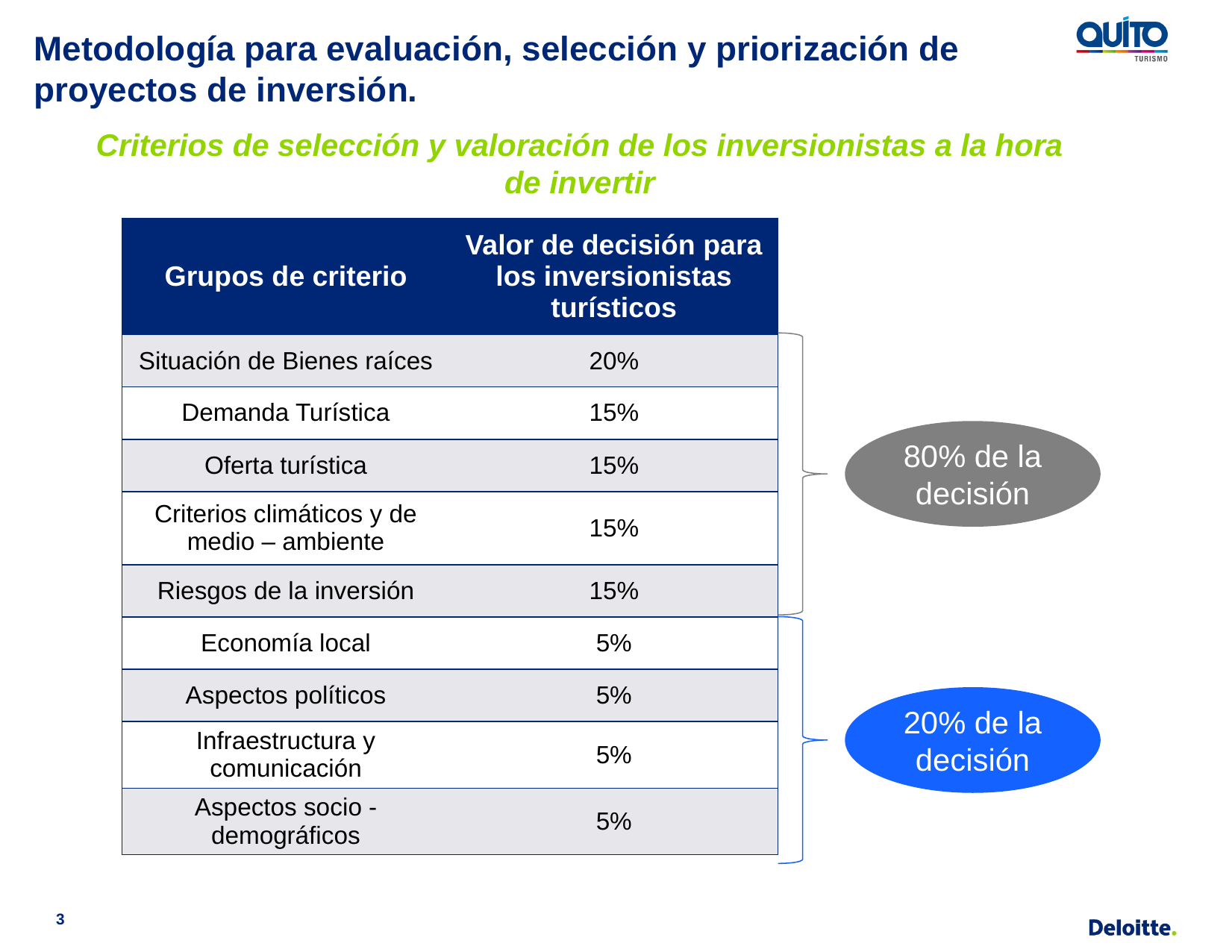

# Metodología para evaluación, selección y priorización de proyectos de inversión.
Criterios de selección y valoración de los inversionistas a la hora de invertir
| Grupos de criterio | Valor de decisión para los inversionistas turísticos |
| --- | --- |
| Situación de Bienes raíces | 20% |
| Demanda Turística | 15% |
| Oferta turística | 15% |
| Criterios climáticos y de medio – ambiente | 15% |
| Riesgos de la inversión | 15% |
| Economía local | 5% |
| Aspectos políticos | 5% |
| Infraestructura y comunicación | 5% |
| Aspectos socio - demográficos | 5% |

80% de la decisión

20% de la decisión
3